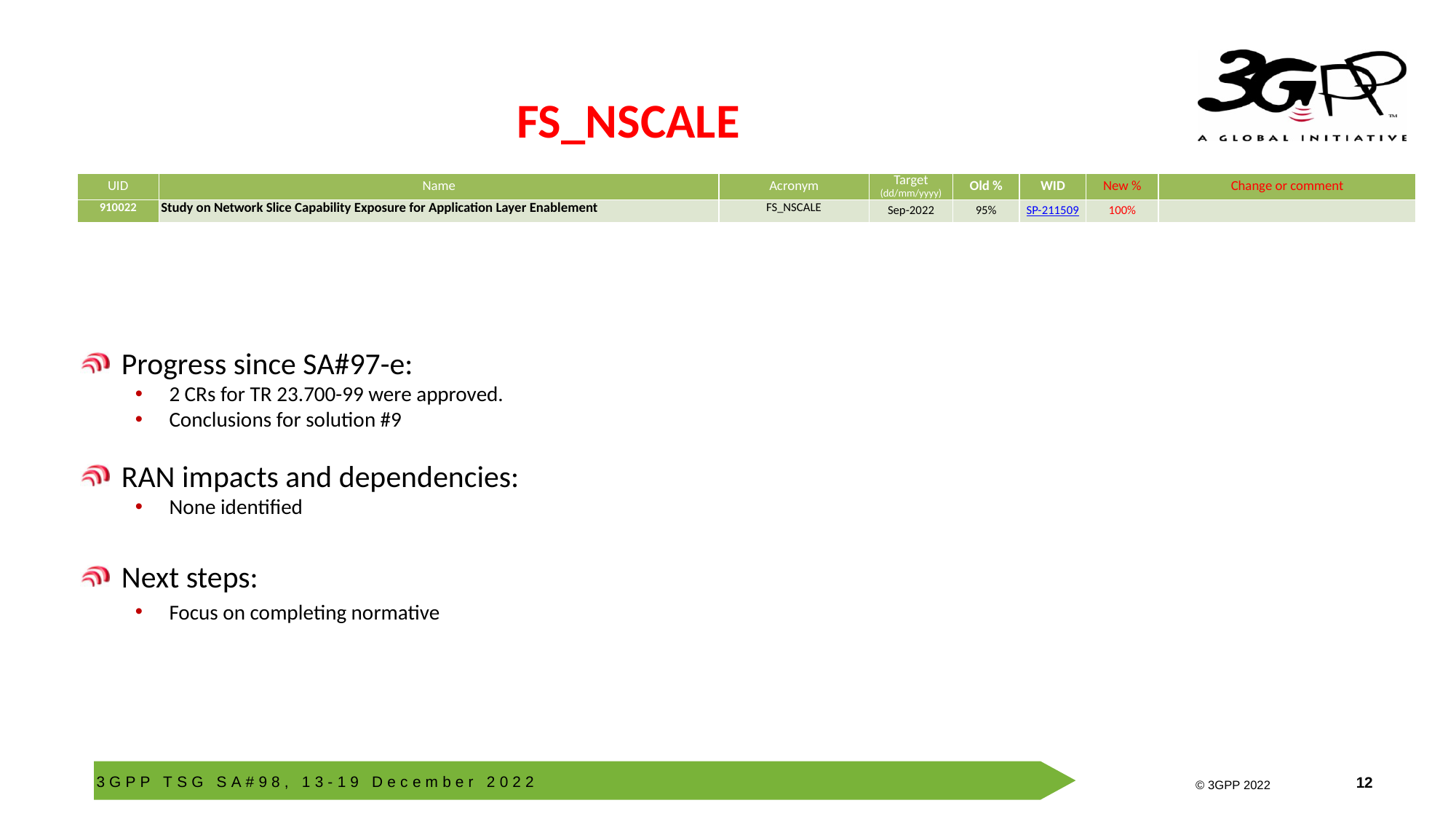

# FS_NSCALE
| UID | Name | Acronym | Target (dd/mm/yyyy) | Old % | WID | New % | Change or comment |
| --- | --- | --- | --- | --- | --- | --- | --- |
| 910022 | Study on Network Slice Capability Exposure for Application Layer Enablement | FS\_NSCALE | Sep-2022 | 95% | SP-211509 | 100% |  |
Progress since SA#97-e:
2 CRs for TR 23.700-99 were approved.
Conclusions for solution #9

RAN impacts and dependencies:
None identified

Next steps:
Focus on completing normative